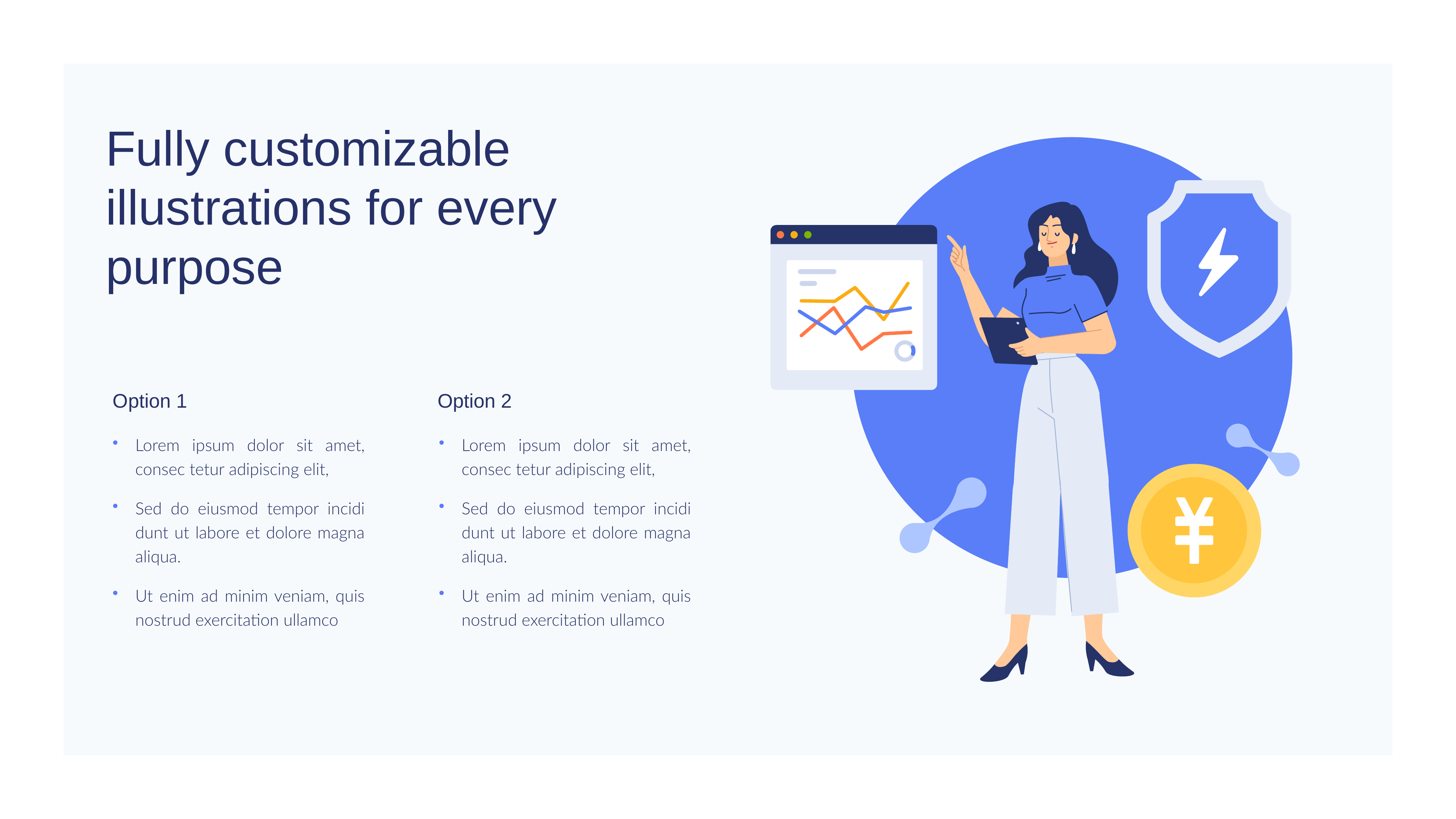

Fully customizable illustrations for every purpose

Option 2
Option 1
Lorem ipsum dolor sit amet, consec tetur adipiscing elit,
Sed do eiusmod tempor incidi dunt ut labore et dolore magna aliqua.
Ut enim ad minim veniam, quis nostrud exercitation ullamco
Lorem ipsum dolor sit amet, consec tetur adipiscing elit,
Sed do eiusmod tempor incidi dunt ut labore et dolore magna aliqua.
Ut enim ad minim veniam, quis nostrud exercitation ullamco